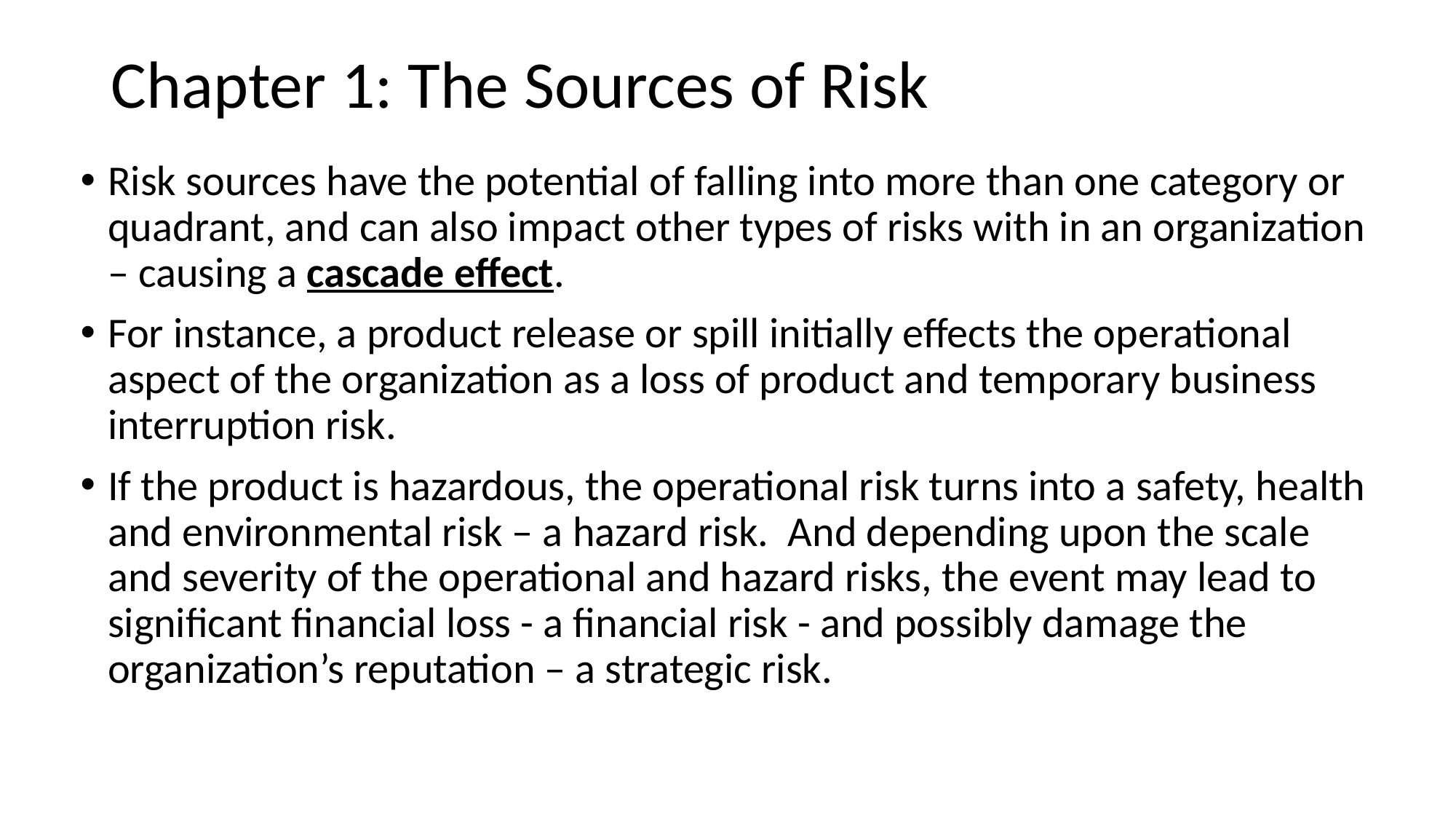

# Chapter 1: The Sources of Risk
Risk sources have the potential of falling into more than one category or quadrant, and can also impact other types of risks with in an organization – causing a cascade effect.
For instance, a product release or spill initially effects the operational aspect of the organization as a loss of product and temporary business interruption risk.
If the product is hazardous, the operational risk turns into a safety, health and environmental risk – a hazard risk.  And depending upon the scale and severity of the operational and hazard risks, the event may lead to significant financial loss - a financial risk - and possibly damage the organization’s reputation – a strategic risk.